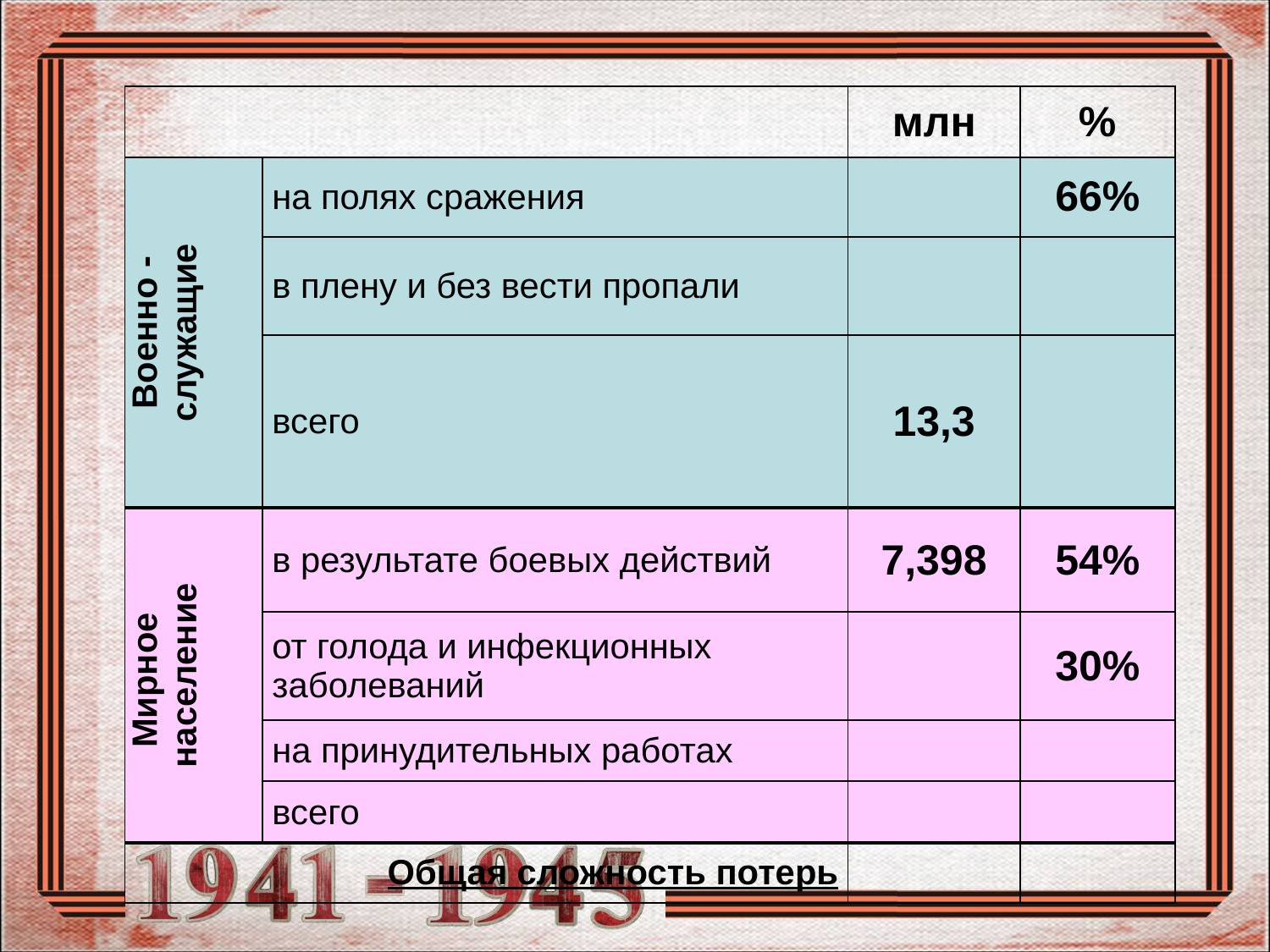

|  |  | млн | % |
| --- | --- | --- | --- |
| Военно -служащие | на полях сражения |  | 66% |
|  | в плену и без вести пропали |  |  |
|  | всего | 13,3 |  |
| Мирное население | в результате боевых действий | 7,398 | 54% |
|  | от голода и инфекционных заболеваний |  | 30% |
|  | на принудительных работах |  |  |
|  | всего |  |  |
| Общая сложность потерь |  |  |  |